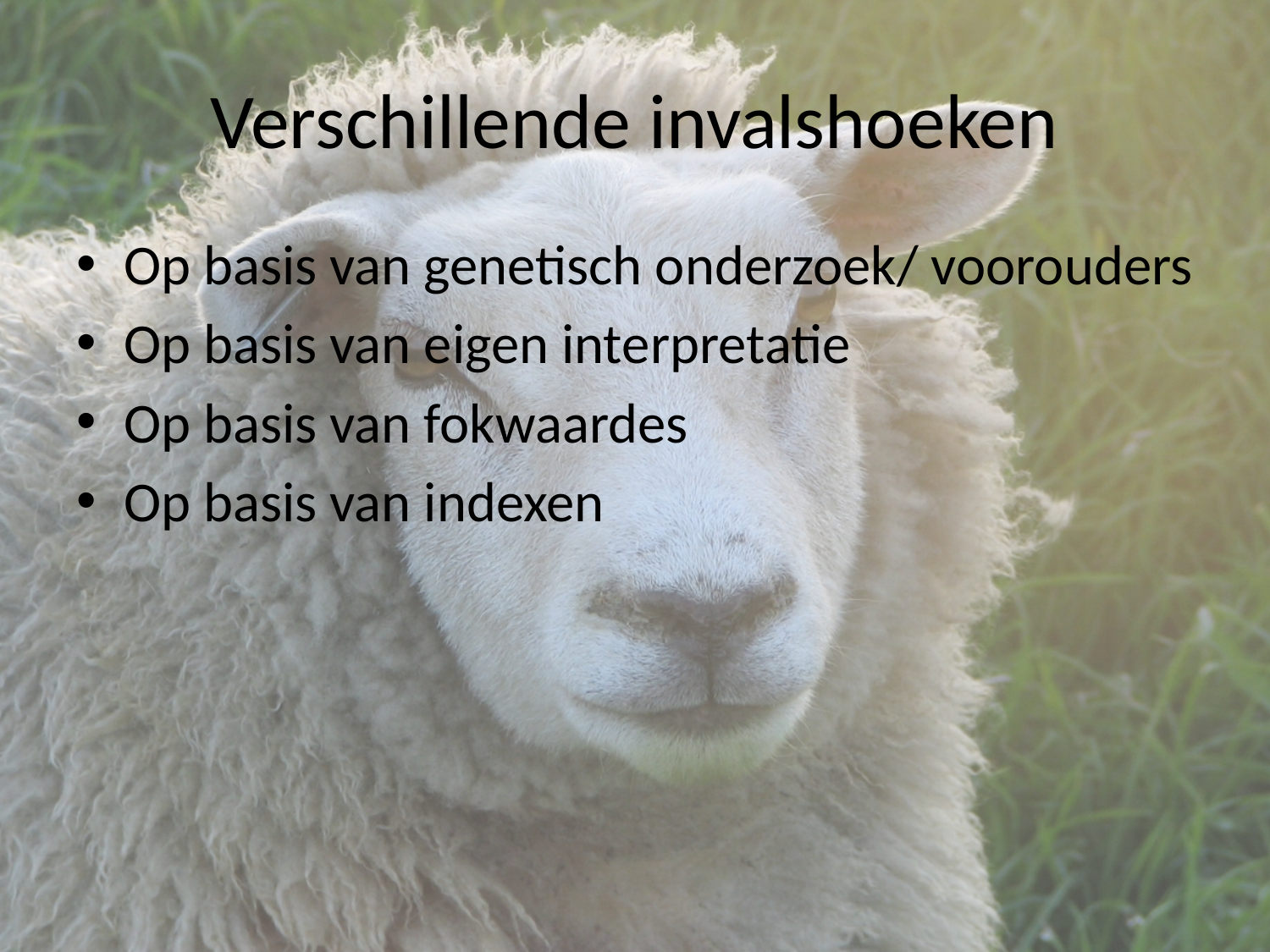

# Verschillende invalshoeken
Op basis van genetisch onderzoek/ voorouders
Op basis van eigen interpretatie
Op basis van fokwaardes
Op basis van indexen